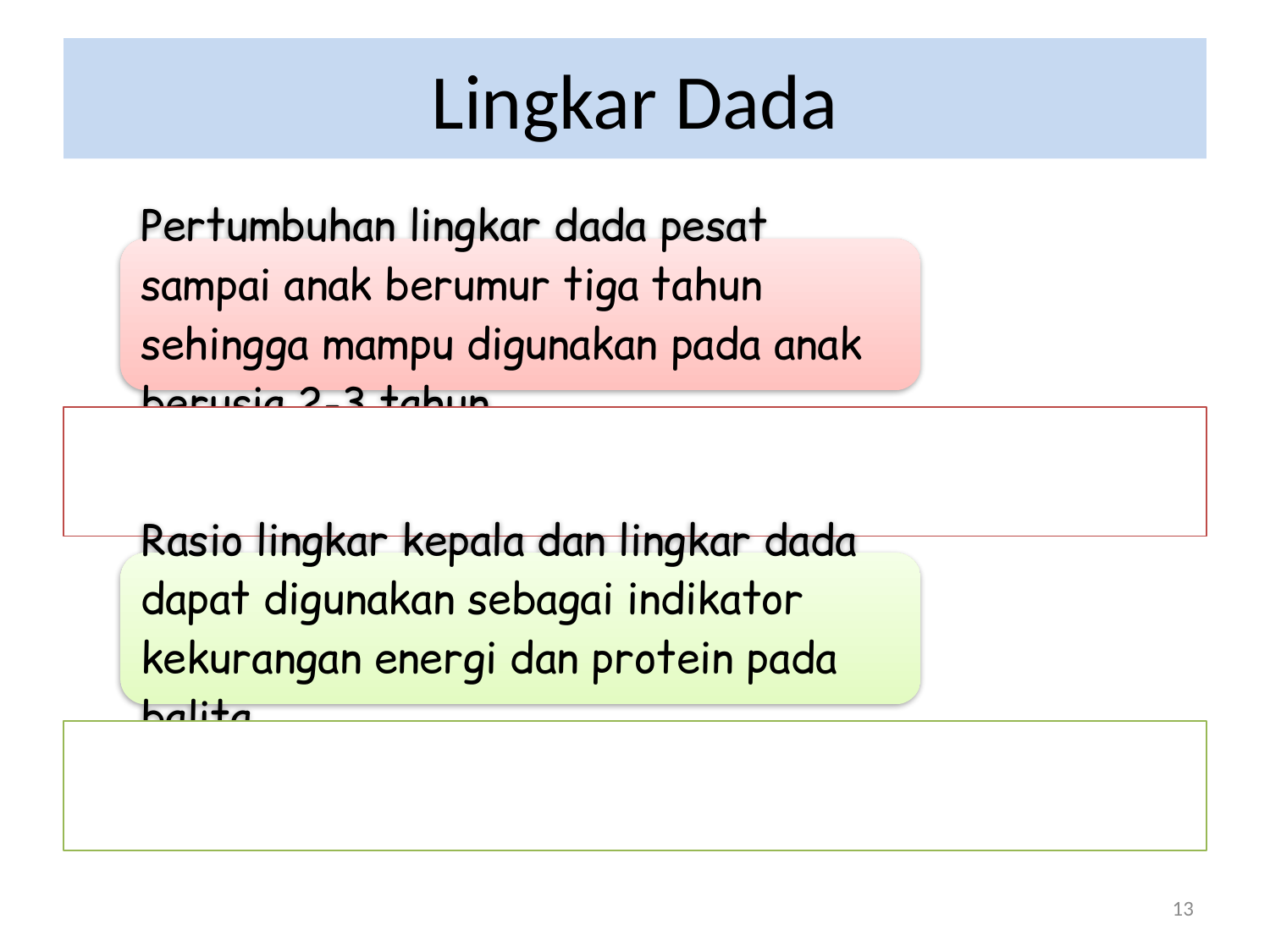

# Lingkar Dada
Pertumbuhan lingkar dada pesat sampai anak berumur tiga tahun sehingga mampu digunakan pada anak berusia 2-3 tahun.
Rasio lingkar kepala dan lingkar dada dapat digunakan sebagai indikator kekurangan energi dan protein pada balita.
13